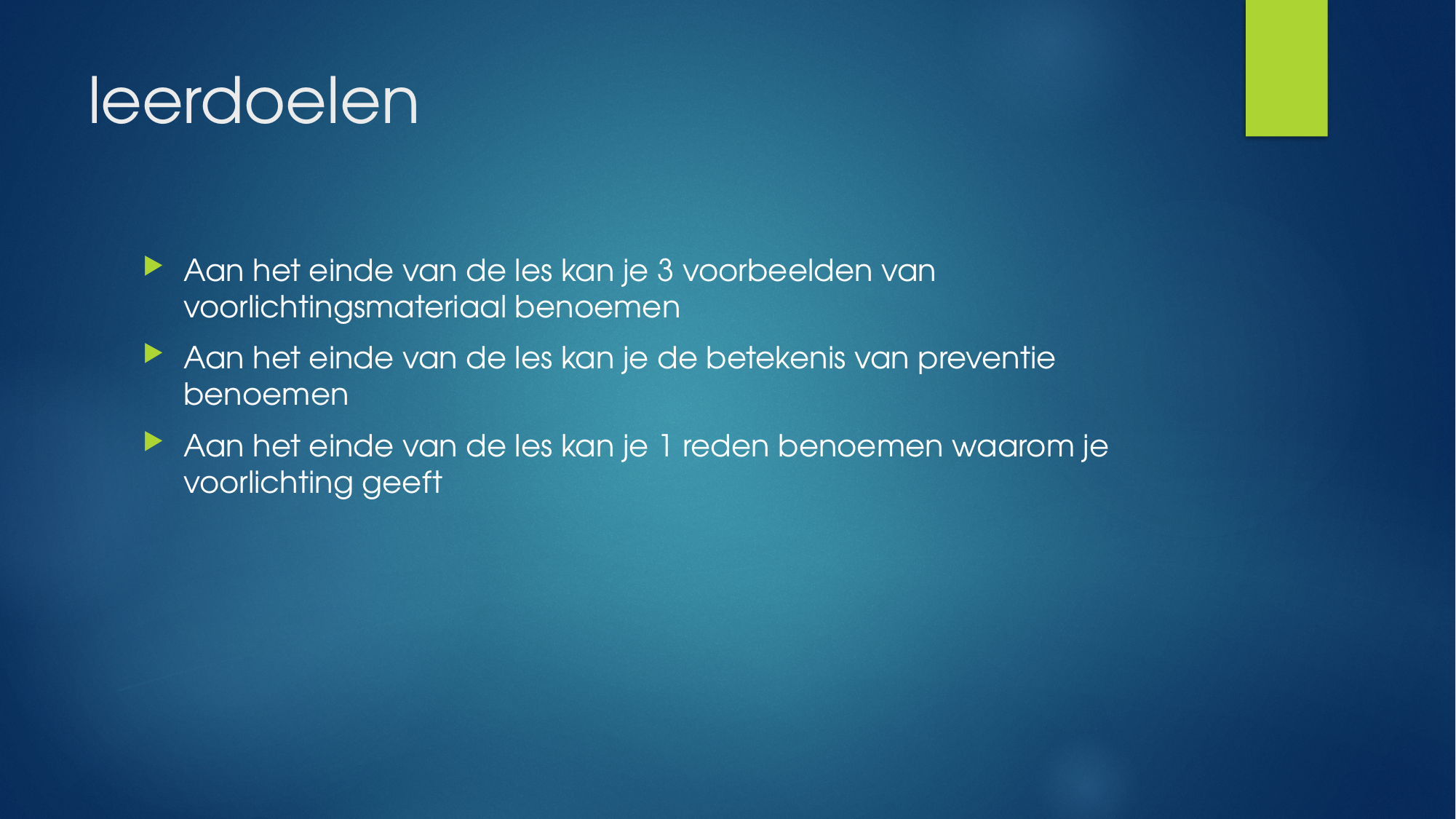

# leerdoelen
Aan het einde van de les kan je 3 voorbeelden van voorlichtingsmateriaal benoemen
Aan het einde van de les kan je de betekenis van preventie benoemen
Aan het einde van de les kan je 1 reden benoemen waarom je voorlichting geeft